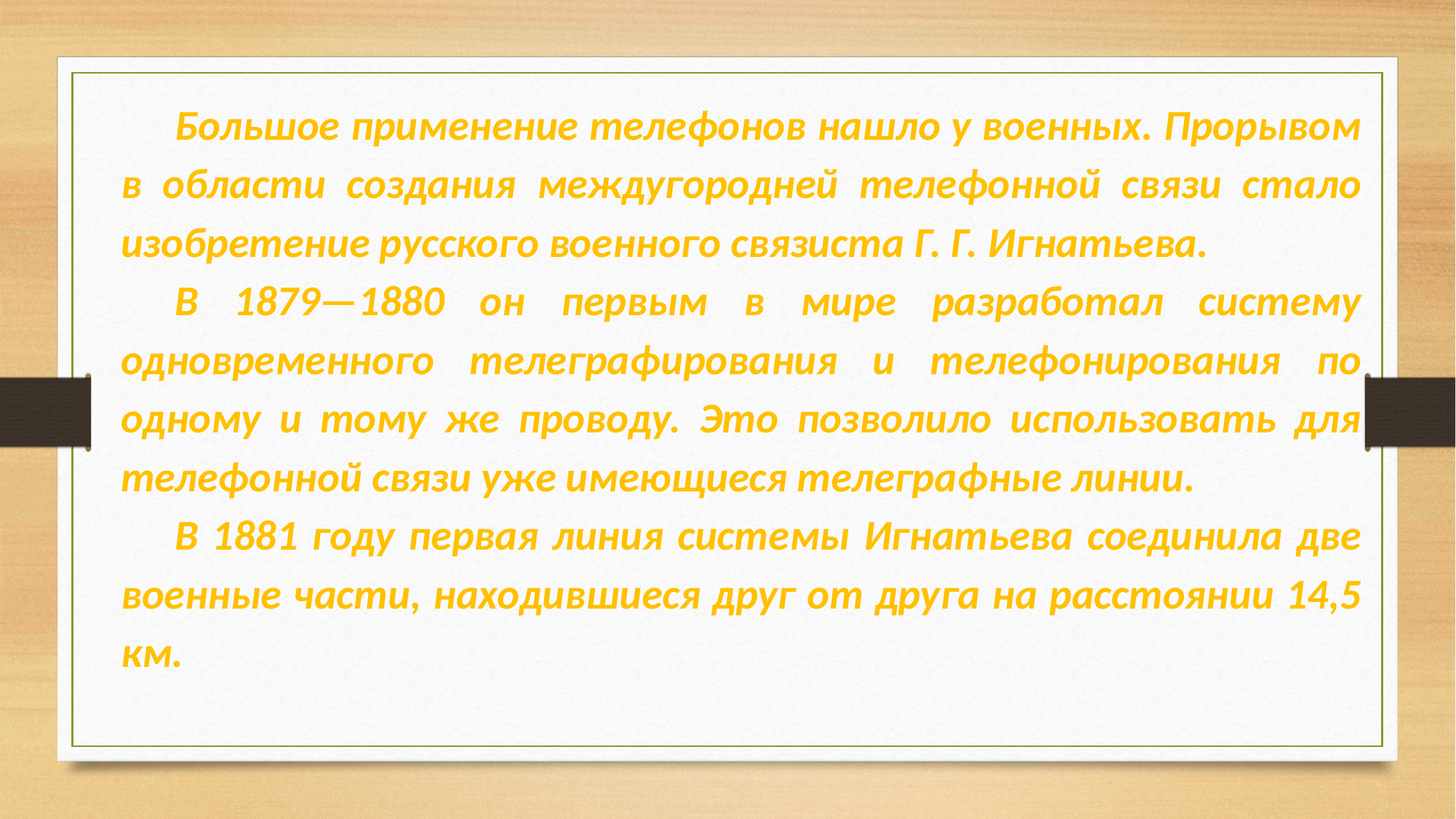

Большое применение телефонов нашло у военных. Прорывом в области создания междугородней телефонной связи стало изобретение русского военного связиста Г. Г. Игнатьева.
В 1879—1880 он первым в мире разработал систему одновременного телеграфирования и телефонирования по одному и тому же проводу. Это позволило использовать для телефонной связи уже имеющиеся телеграфные линии.
В 1881 году первая линия системы Игнатьева соединила две военные части, находившиеся друг от друга на расстоянии 14,5 км.